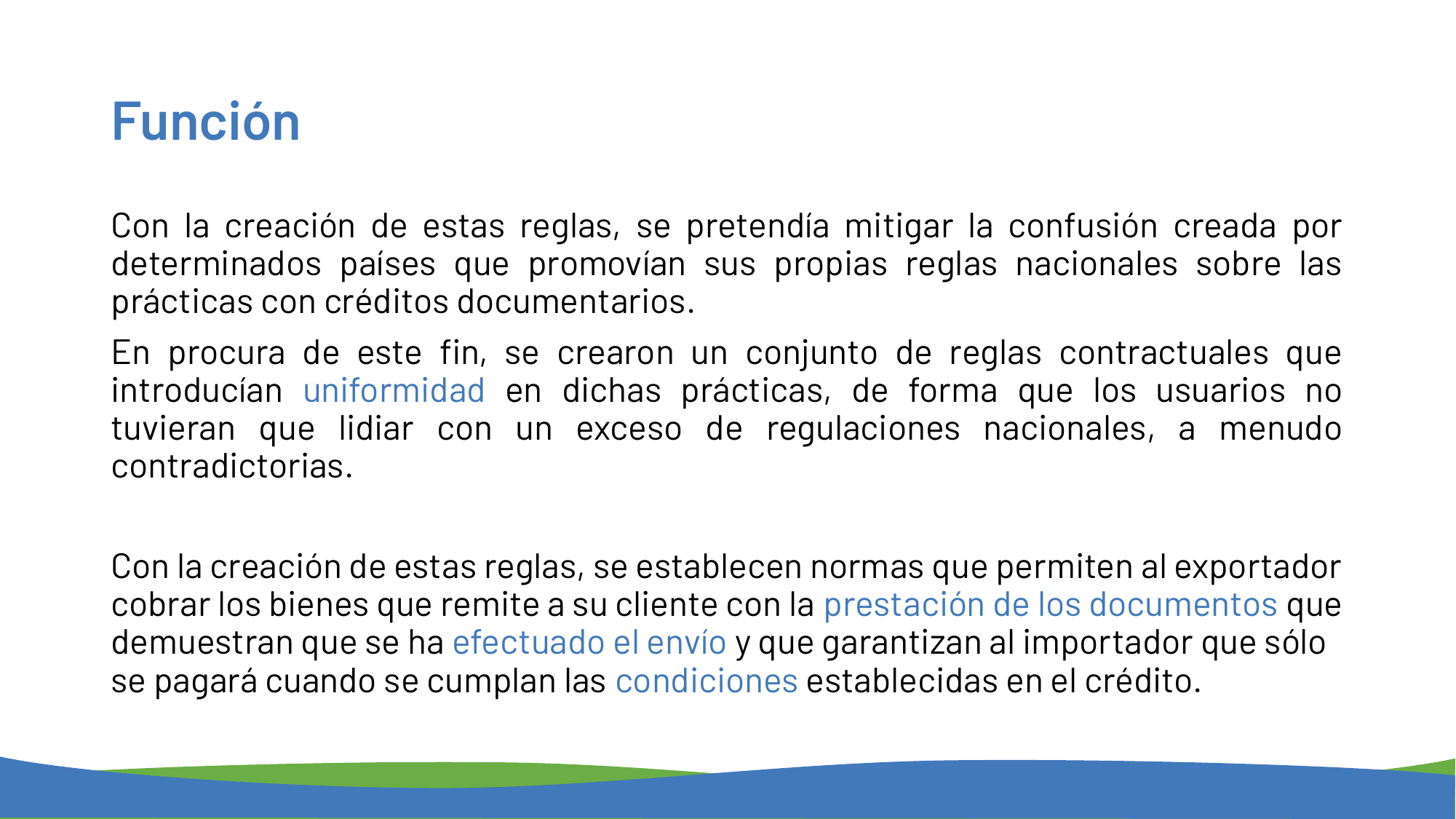

# Función
Con la creación de estas reglas, se pretendía mitigar la confusión creada por determinados países que promovían sus propias reglas nacionales sobre las prácticas con créditos documentarios.
En procura de este fin, se crearon un conjunto de reglas contractuales que introducían uniformidad en dichas prácticas, de forma que los usuarios no tuvieran que lidiar con un exceso de regulaciones nacionales, a menudo contradictorias.

Con la creación de estas reglas, se establecen normas que permiten al exportador cobrar los bienes que remite a su cliente con la prestación de los documentos que demuestran que se ha efectuado el envío y que garantizan al importador que sólo se pagará cuando se cumplan las condiciones establecidas en el crédito.